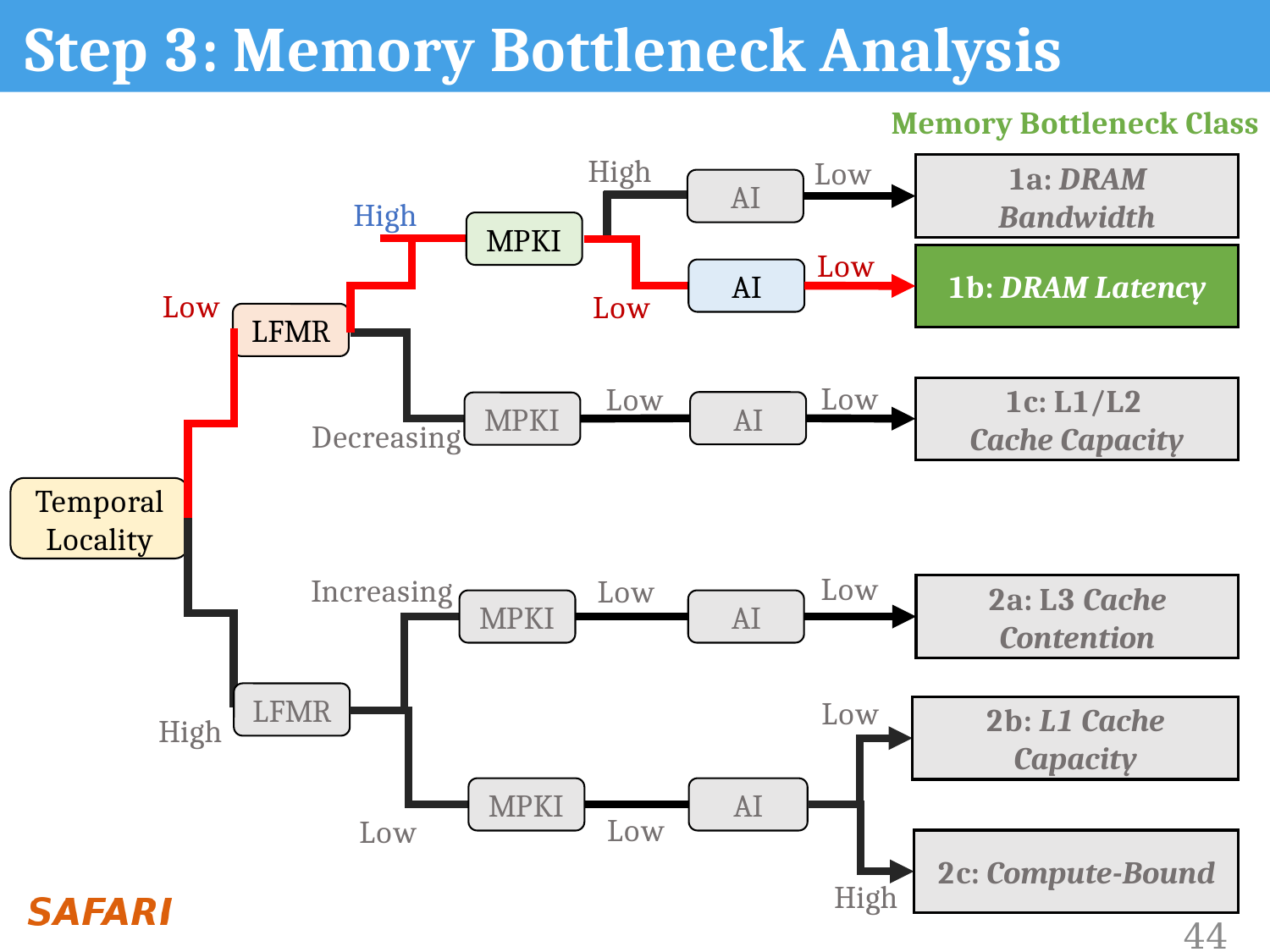

# Step 3: Memory Bottleneck Analysis
Memory Bottleneck Class
High
Low
1a: DRAM Bandwidth
AI
High
MPKI
Low
1b: DRAM Latency
AI
Low
Low
LFMR
Low
Low
1c: L1/L2
Cache Capacity
AI
MPKI
Decreasing
Temporal Locality
Low
Increasing
Low
2a: L3 Cache Contention
MPKI
AI
LFMR
Low
2b: L1 Cache Capacity
High
MPKI
AI
Low
Low
2c: Compute-Bound
High
44